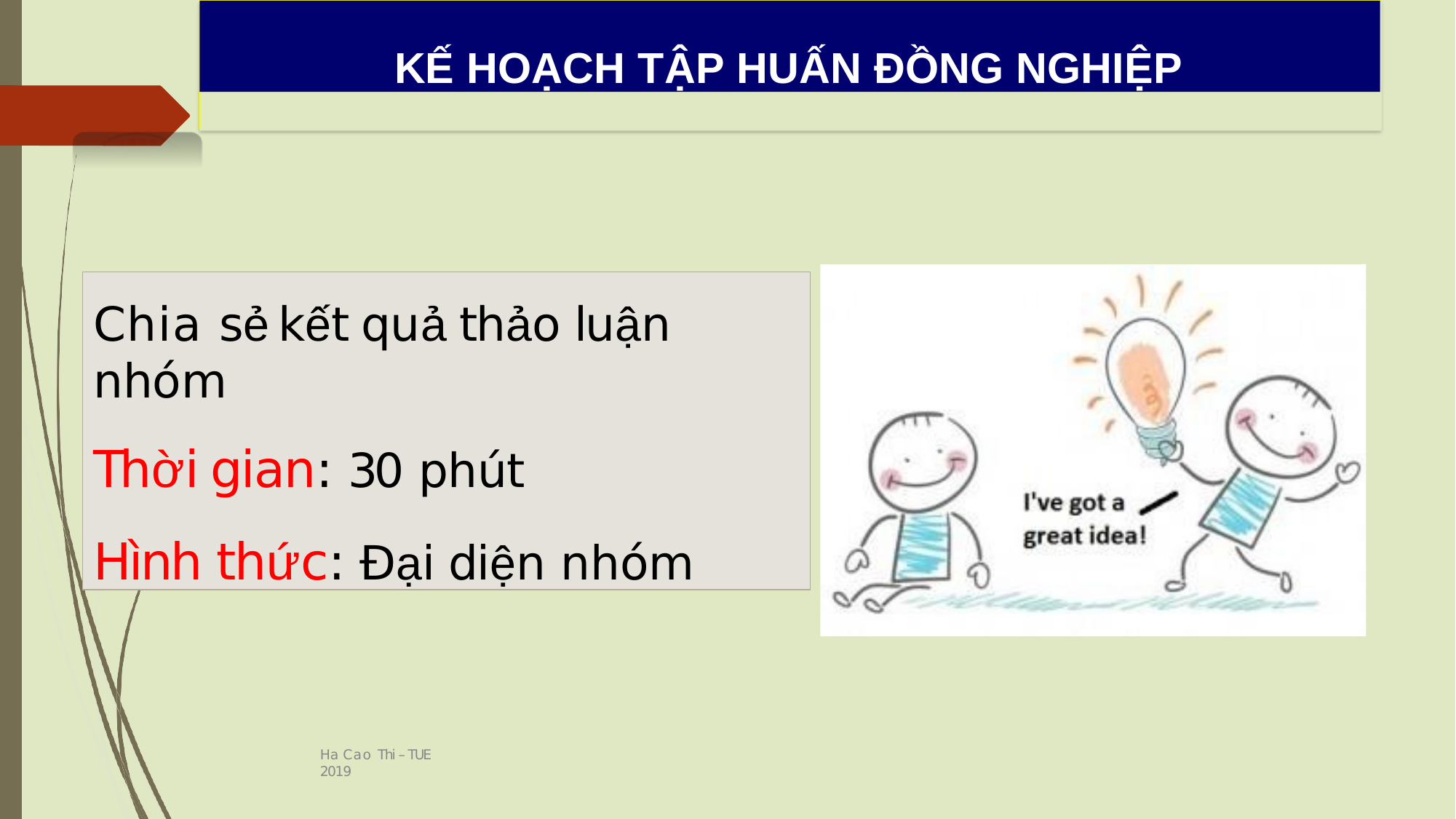

KẾ HOẠCH TẬP HUẤN ĐỒNG NGHIỆP

Chia sẻ kết quả thảo luận nhóm
Thời gian: 30 phút
Hình thức: Đại diện nhóm
Ha Cao Thi – TUE 2019